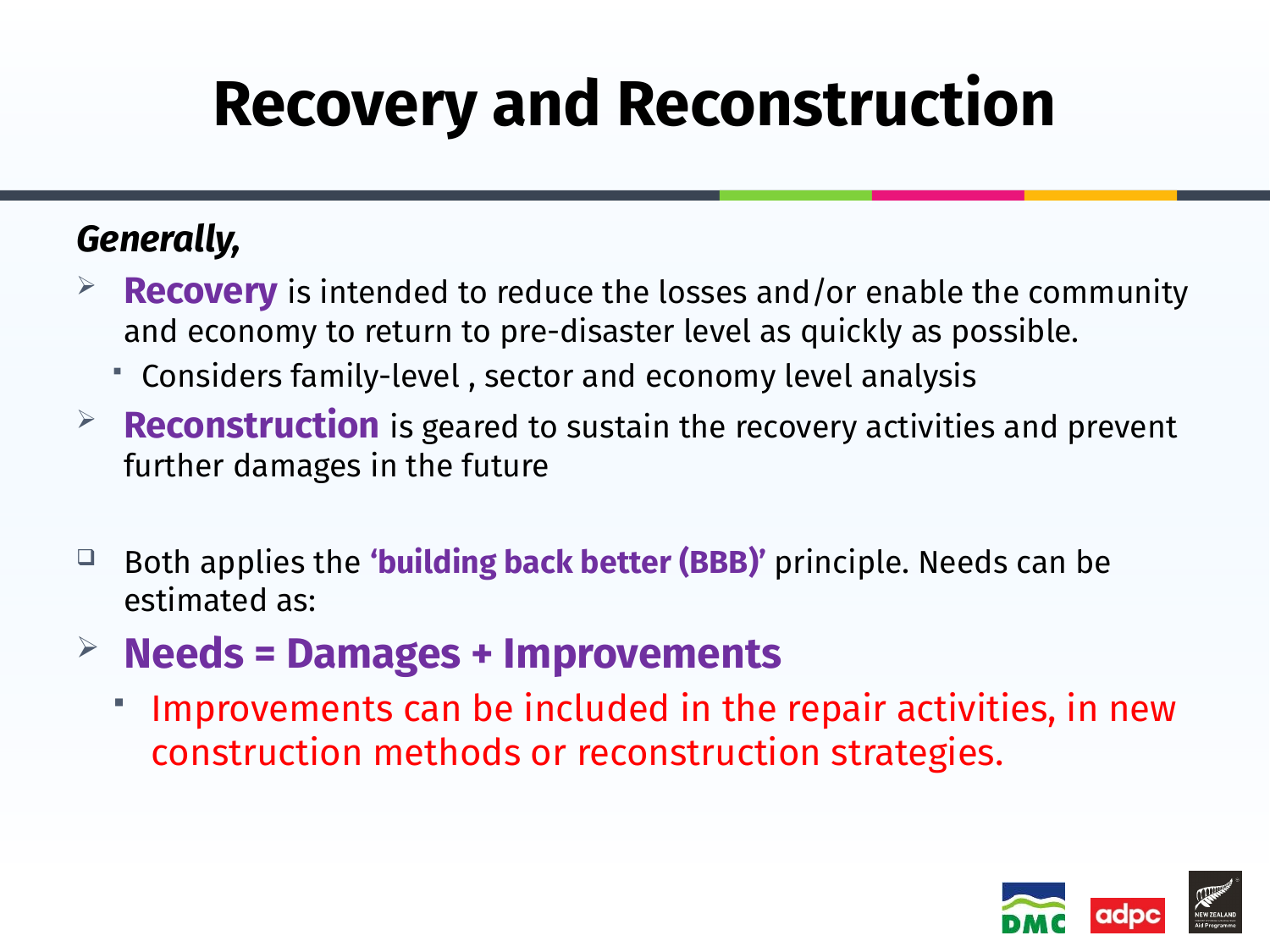

# Recovery and Reconstruction
Generally,
Recovery is intended to reduce the losses and/or enable the community and economy to return to pre-disaster level as quickly as possible.
Considers family-level , sector and economy level analysis
Reconstruction is geared to sustain the recovery activities and prevent further damages in the future

Both applies the ‘building back better (BBB)’ principle. Needs can be estimated as:
Needs = Damages + Improvements
Improvements can be included in the repair activities, in new construction methods or reconstruction strategies.